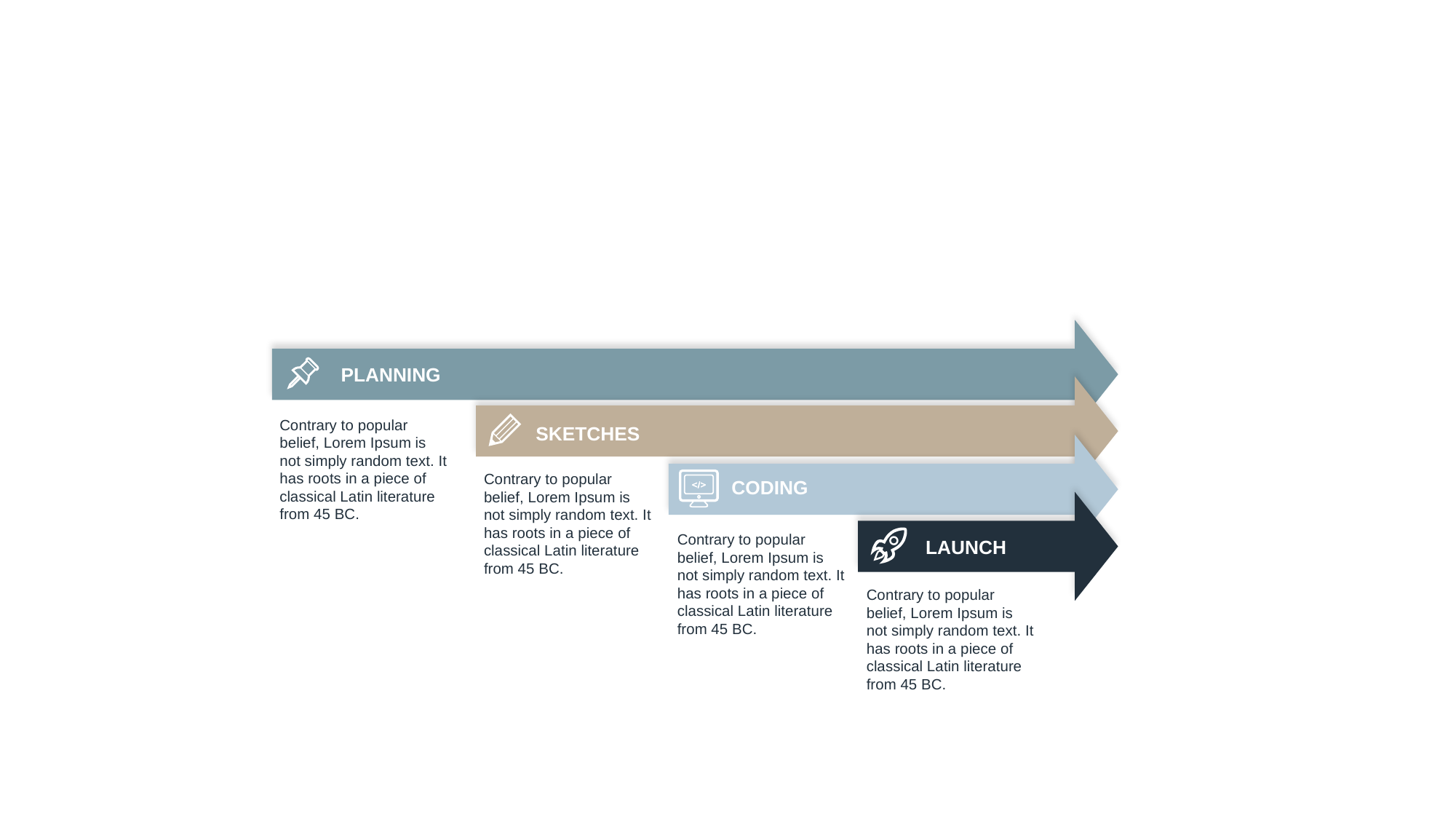

PLANNING
Contrary to popular belief, Lorem Ipsum is not simply random text. It has roots in a piece of classical Latin literature from 45 BC.

SKETCHES

Contrary to popular belief, Lorem Ipsum is not simply random text. It has roots in a piece of classical Latin literature from 45 BC.

CODING

Contrary to popular belief, Lorem Ipsum is not simply random text. It has roots in a piece of classical Latin literature from 45 BC.
LAUNCH
Contrary to popular belief, Lorem Ipsum is not simply random text. It has roots in a piece of classical Latin literature from 45 BC.